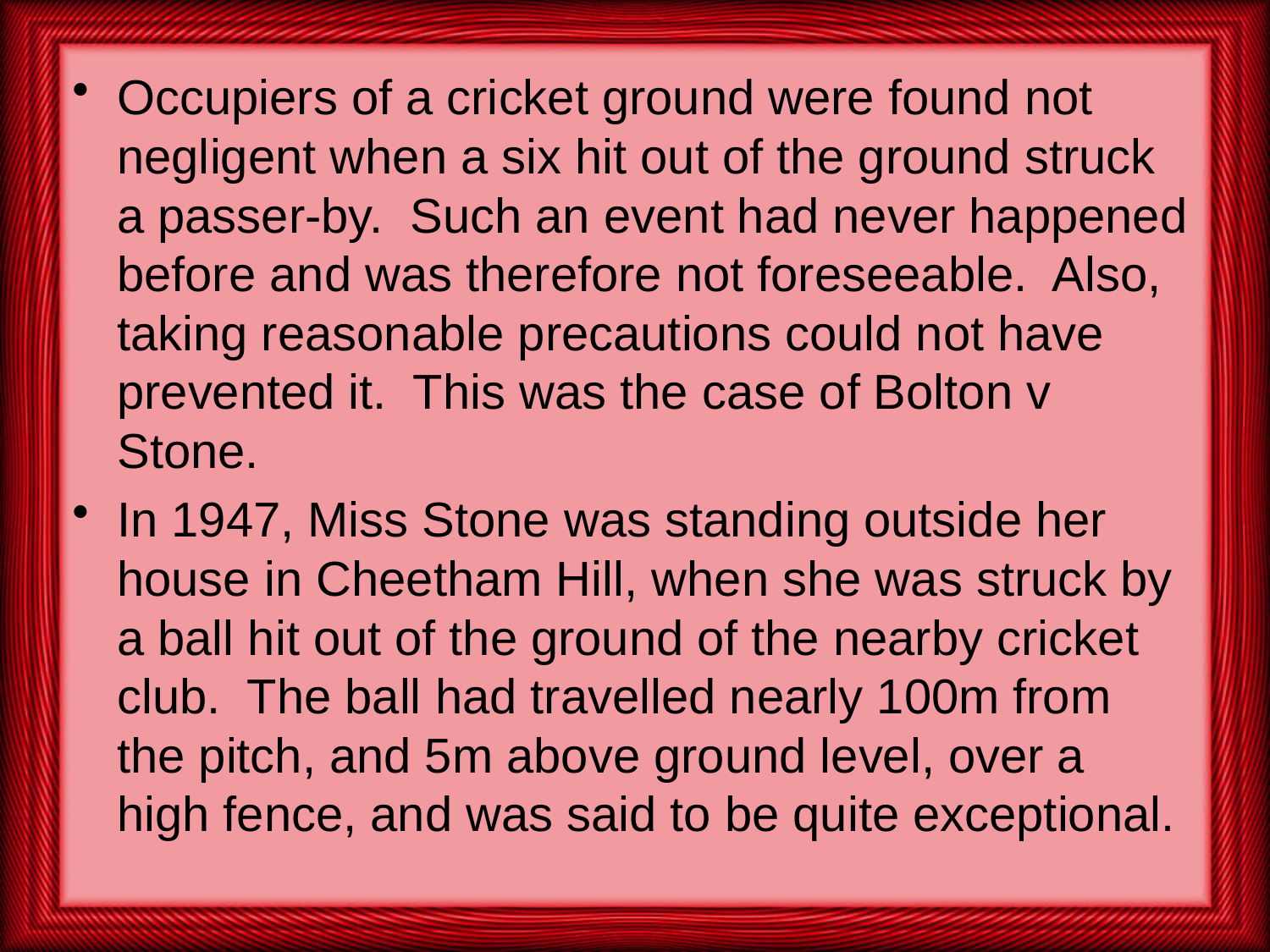

Occupiers of a cricket ground were found not negligent when a six hit out of the ground struck a passer-by.  Such an event had never happened before and was therefore not foreseeable.  Also, taking reasonable precautions could not have prevented it.  This was the case of Bolton v Stone.
In 1947, Miss Stone was standing outside her house in Cheetham Hill, when she was struck by a ball hit out of the ground of the nearby cricket club.  The ball had travelled nearly 100m from the pitch, and 5m above ground level, over a high fence, and was said to be quite exceptional.